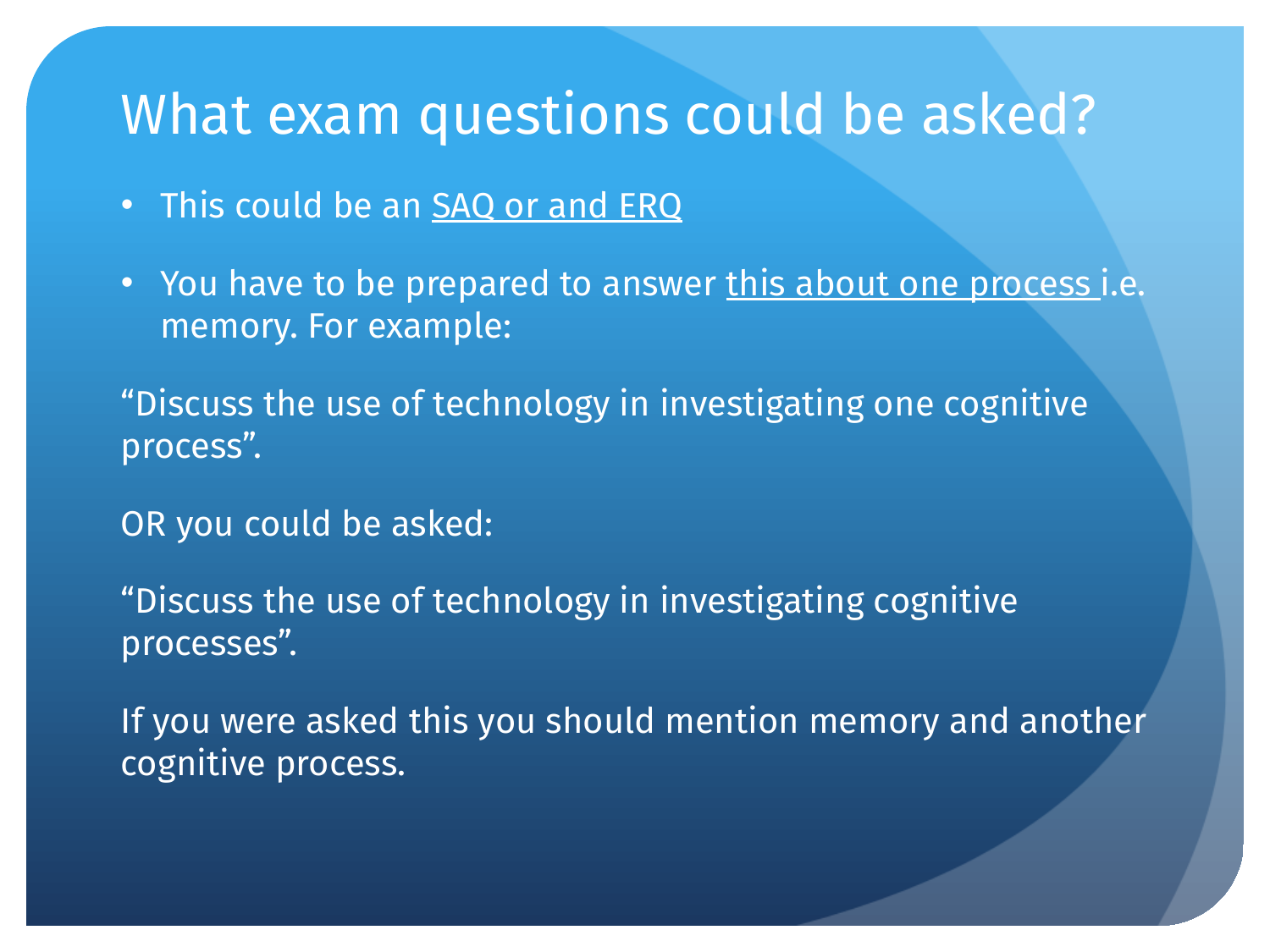

# What exam questions could be asked?
This could be an SAQ or and ERQ
You have to be prepared to answer this about one process i.e. memory. For example:
“Discuss the use of technology in investigating one cognitive process”.
OR you could be asked:
“Discuss the use of technology in investigating cognitive processes”.
If you were asked this you should mention memory and another cognitive process.